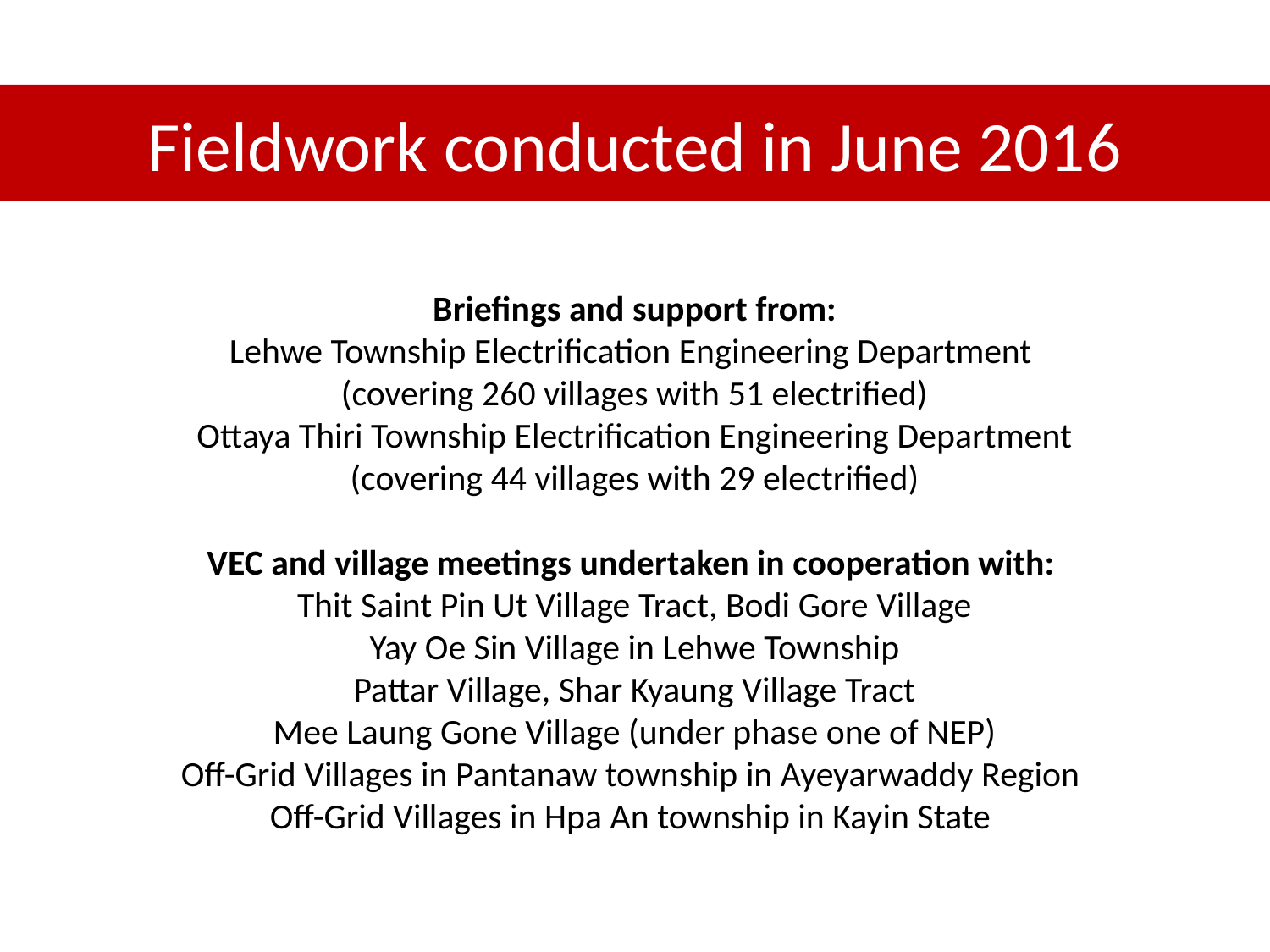

# Fieldwork conducted in June 2016
Briefings and support from:
Lehwe Township Electrification Engineering Department
(covering 260 villages with 51 electrified)
Ottaya Thiri Township Electrification Engineering Department
(covering 44 villages with 29 electrified)

VEC and village meetings undertaken in cooperation with:
Thit Saint Pin Ut Village Tract, Bodi Gore Village
Yay Oe Sin Village in Lehwe Township
Pattar Village, Shar Kyaung Village Tract
Mee Laung Gone Village (under phase one of NEP)
Off-Grid Villages in Pantanaw township in Ayeyarwaddy Region
Off-Grid Villages in Hpa An township in Kayin State